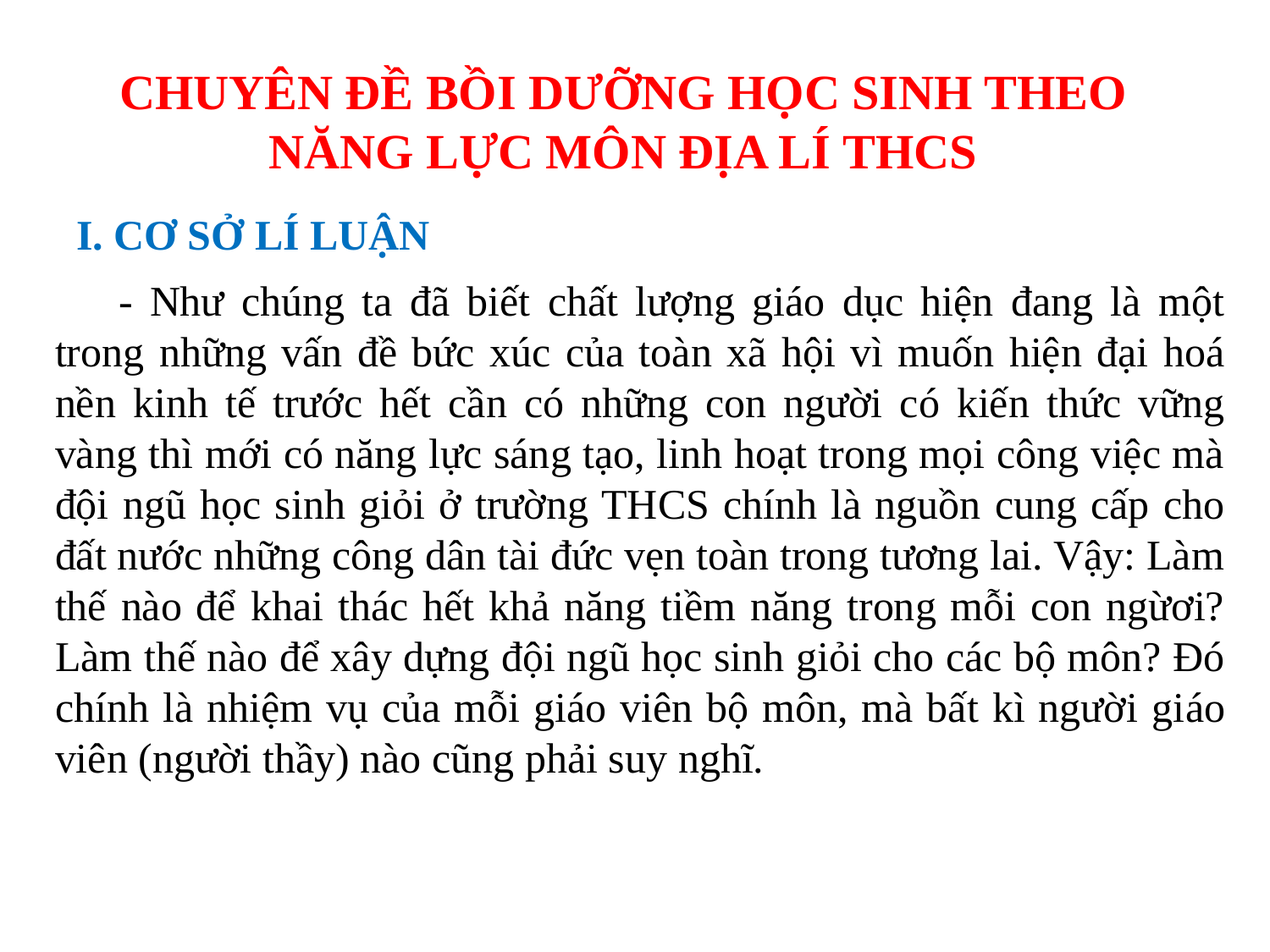

CHUYÊN ĐỀ BỒI DƯỠNG HỌC SINH THEO NĂNG LỰC MÔN ĐỊA LÍ THCS
I. CƠ SỞ LÍ LUẬN
- Như chúng ta đã biết chất lượng giáo dục hiện đang là một trong những vấn đề bức xúc của toàn xã hội vì muốn hiện đại hoá nền kinh tế trước hết cần có những con người có kiến thức vững vàng thì mới có năng lực sáng tạo, linh hoạt trong mọi công việc mà đội ngũ học sinh giỏi ở trường THCS chính là nguồn cung cấp cho đất nước những công dân tài đức vẹn toàn trong tương lai. Vậy: Làm thế nào để khai thác hết khả năng tiềm năng trong mỗi con ngừơi? Làm thế nào để xây dựng đội ngũ học sinh giỏi cho các bộ môn? Đó chính là nhiệm vụ của mỗi giáo viên bộ môn, mà bất kì người giáo viên (người thầy) nào cũng phải suy nghĩ.